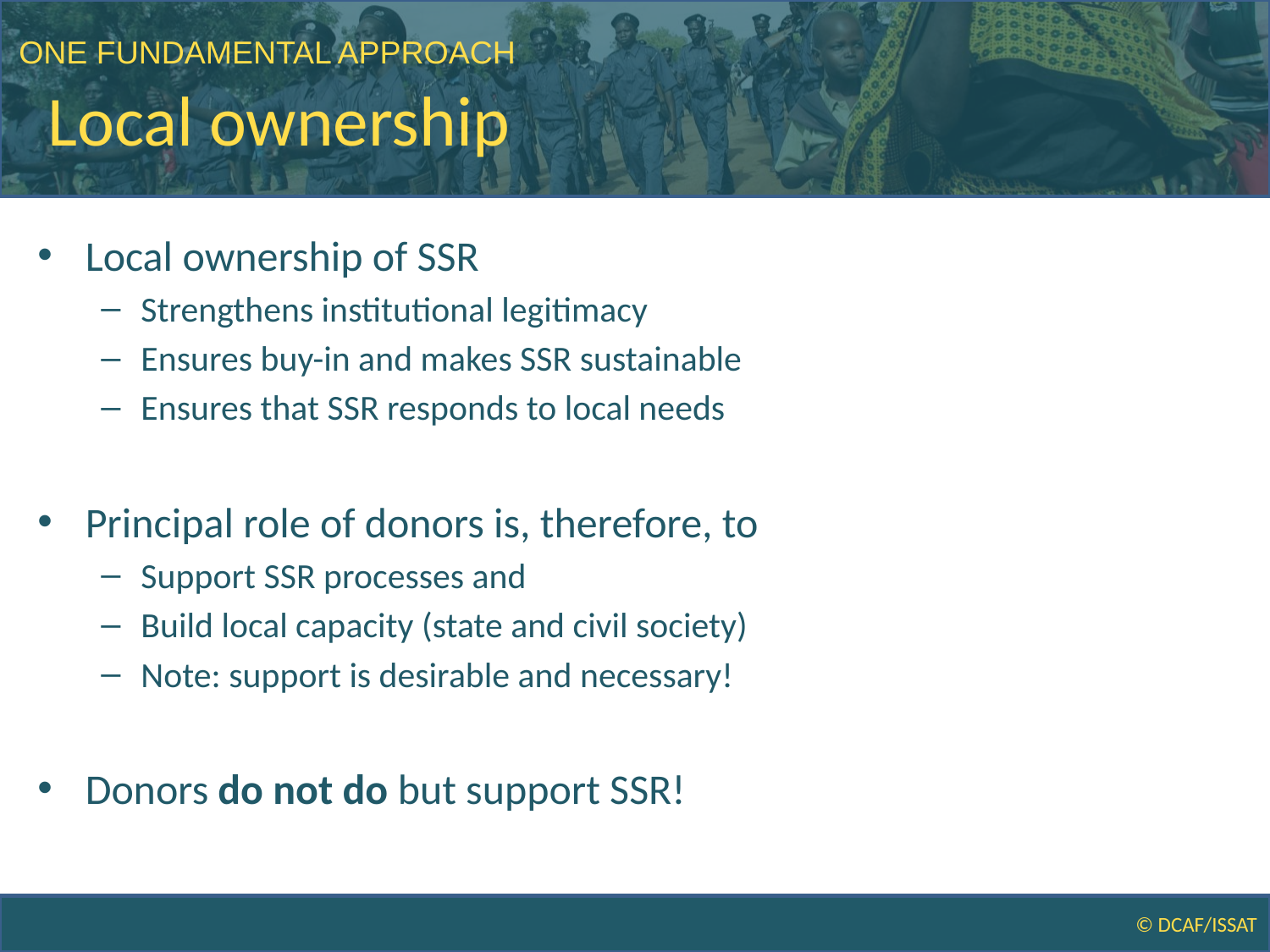

ONE FUNDAMENTAL APPROACH
# Local ownership
Local ownership of SSR
Strengthens institutional legitimacy
Ensures buy-in and makes SSR sustainable
Ensures that SSR responds to local needs

Principal role of donors is, therefore, to
Support SSR processes and
Build local capacity (state and civil society)
Note: support is desirable and necessary!

Donors do not do but support SSR!